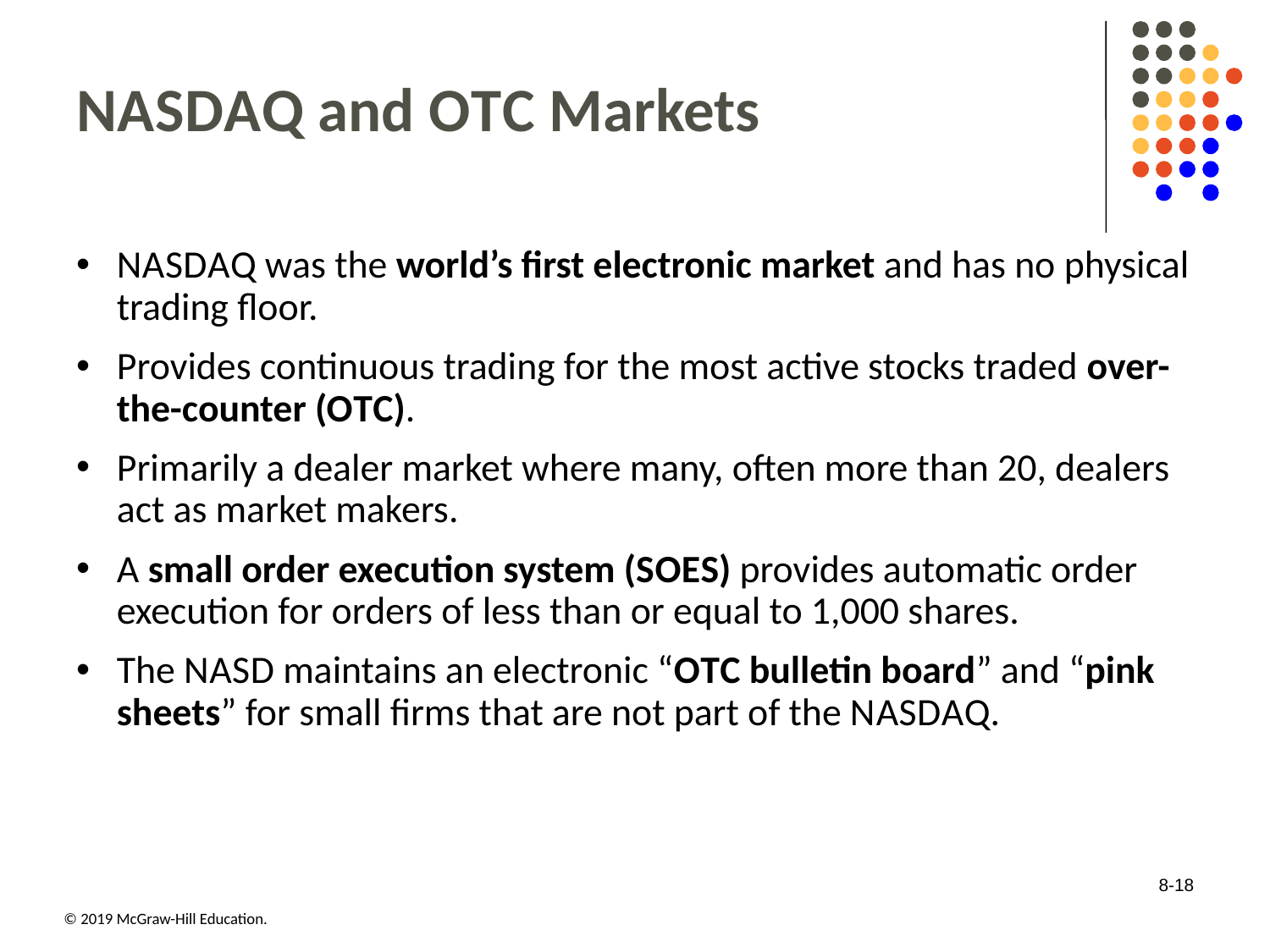

# N A S D A Q and O T C Markets
N A S D A Q was the world’s first electronic market and has no physical trading floor.
Provides continuous trading for the most active stocks traded over-the-counter (O T C).
Primarily a dealer market where many, often more than 20, dealers act as market makers.
A small order execution system (S O E S) provides automatic order execution for orders of less than or equal to 1,000 shares.
The N A S D maintains an electronic “O T C bulletin board” and “pink sheets” for small firms that are not part of the N A S D A Q.
8-18